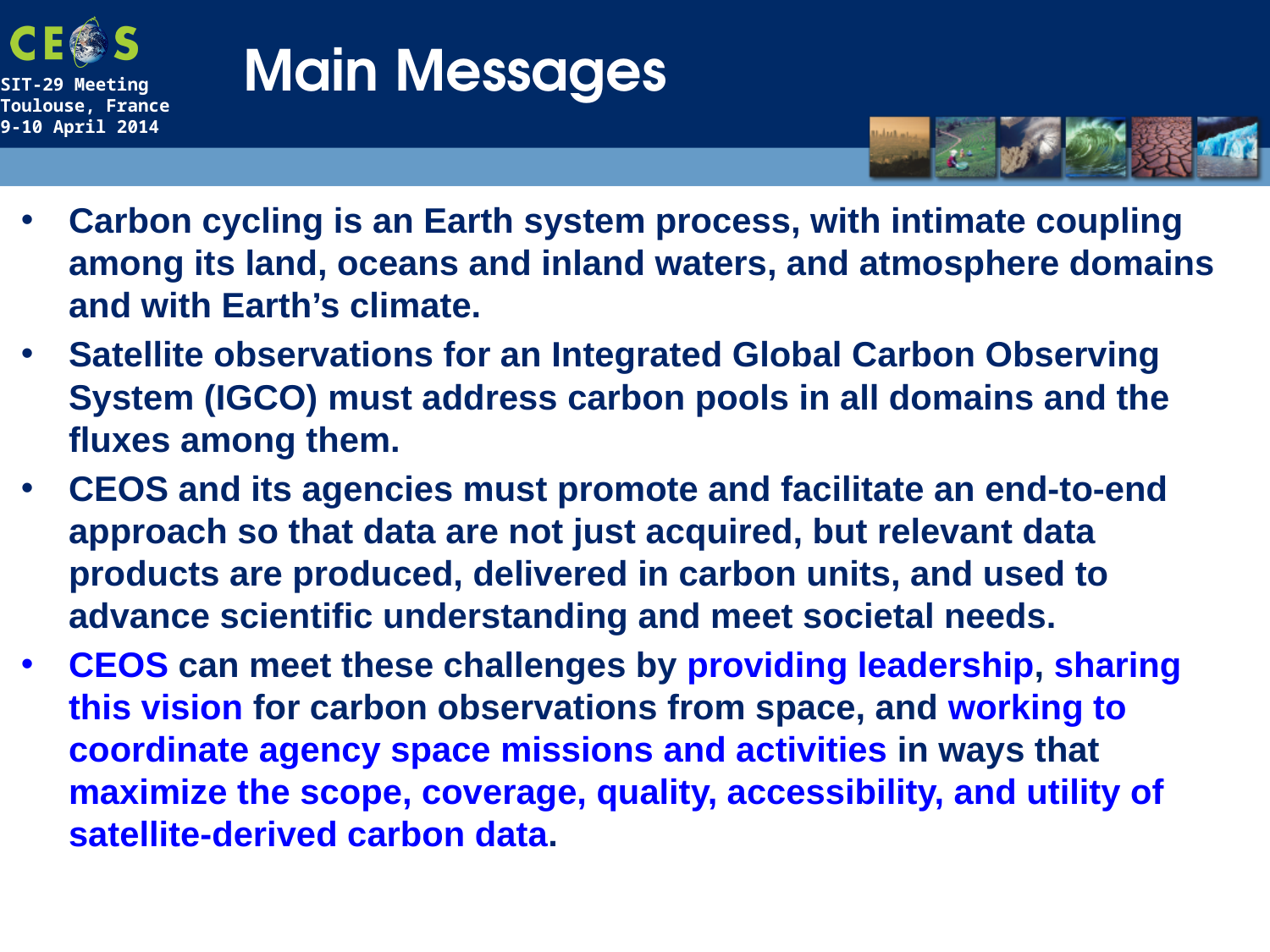

# Main Messages
Carbon cycling is an Earth system process, with intimate coupling among its land, oceans and inland waters, and atmosphere domains and with Earth’s climate.
Satellite observations for an Integrated Global Carbon Observing System (IGCO) must address carbon pools in all domains and the fluxes among them.
CEOS and its agencies must promote and facilitate an end-to-end approach so that data are not just acquired, but relevant data products are produced, delivered in carbon units, and used to advance scientific understanding and meet societal needs.
CEOS can meet these challenges by providing leadership, sharing this vision for carbon observations from space, and working to coordinate agency space missions and activities in ways that maximize the scope, coverage, quality, accessibility, and utility of satellite-derived carbon data.